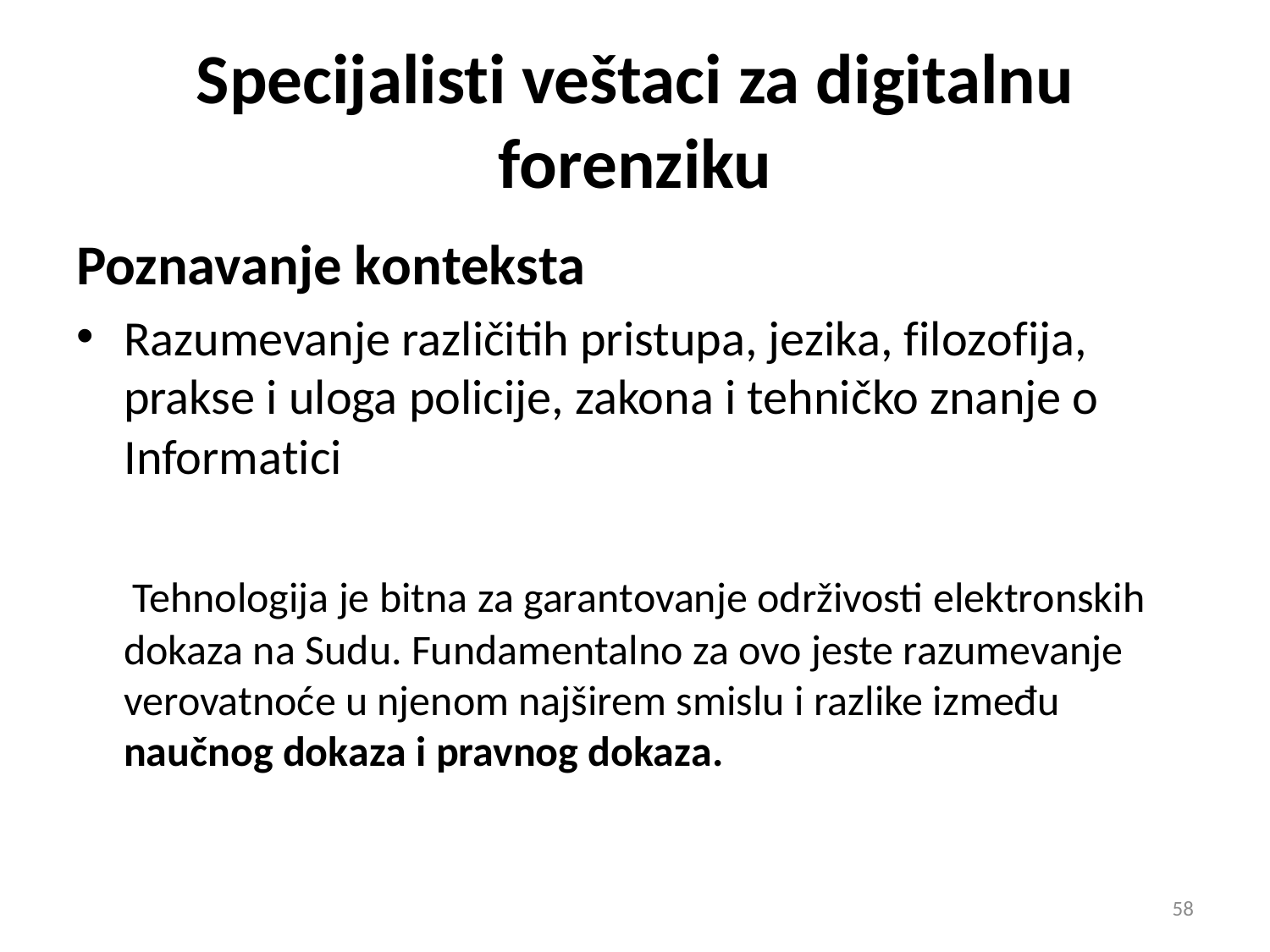

# Specijalisti veštaci za digitalnu forenziku
Poznavanje konteksta
Razumevanje različitih pristupa, jezika, filozofija, prakse i uloga policije, zakona i tehničko znanje o Informatici

     Tehnologija je bitna za garantovanje održivosti elektronskih dokaza na Sudu. Fundamentalno za ovo jeste razumevanje verovatnoće u njenom najširem smislu i razlike između naučnog dokaza i pravnog dokaza.

58